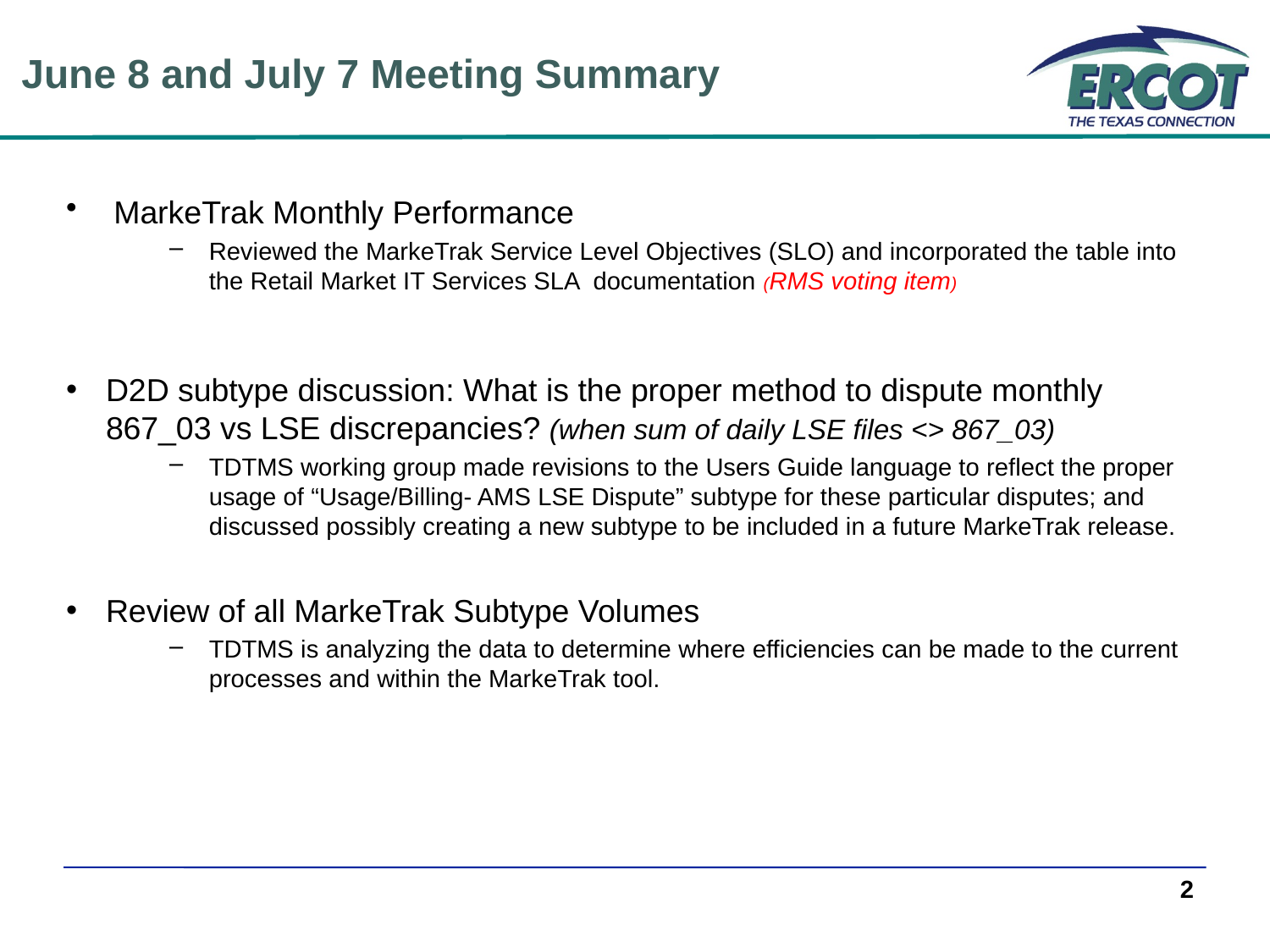

June 8 and July 7 Meeting Summary

MarkeTrak Monthly Performance
Reviewed the MarkeTrak Service Level Objectives (SLO) and incorporated the table into the Retail Market IT Services SLA  documentation (RMS voting item)

D2D subtype discussion: What is the proper method to dispute monthly 867_03 vs LSE discrepancies? (when sum of daily LSE files <> 867_03)
TDTMS working group made revisions to the Users Guide language to reflect the proper usage of “Usage/Billing- AMS LSE Dispute” subtype for these particular disputes; and discussed possibly creating a new subtype to be included in a future MarkeTrak release.

Review of all MarkeTrak Subtype Volumes
TDTMS is analyzing the data to determine where efficiencies can be made to the current processes and within the MarkeTrak tool.
2